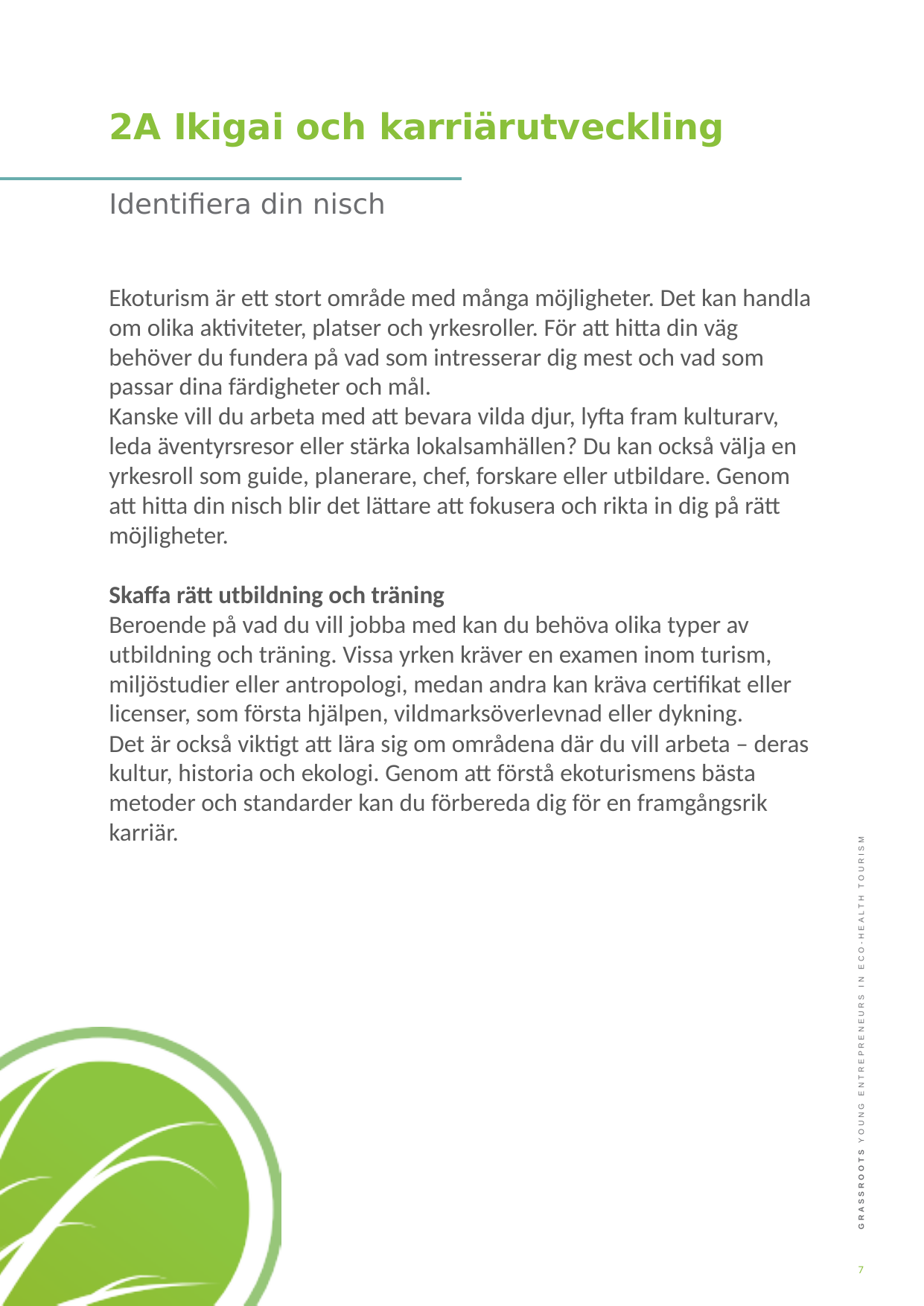

2A Ikigai och karriärutveckling
Identifiera din nisch

Ekoturism är ett stort område med många möjligheter. Det kan handla om olika aktiviteter, platser och yrkesroller. För att hitta din väg behöver du fundera på vad som intresserar dig mest och vad som passar dina färdigheter och mål.
Kanske vill du arbeta med att bevara vilda djur, lyfta fram kulturarv, leda äventyrsresor eller stärka lokalsamhällen? Du kan också välja en yrkesroll som guide, planerare, chef, forskare eller utbildare. Genom att hitta din nisch blir det lättare att fokusera och rikta in dig på rätt möjligheter.

Skaffa rätt utbildning och träning
Beroende på vad du vill jobba med kan du behöva olika typer av utbildning och träning. Vissa yrken kräver en examen inom turism, miljöstudier eller antropologi, medan andra kan kräva certifikat eller licenser, som första hjälpen, vildmarksöverlevnad eller dykning.
Det är också viktigt att lära sig om områdena där du vill arbeta – deras kultur, historia och ekologi. Genom att förstå ekoturismens bästa metoder och standarder kan du förbereda dig för en framgångsrik karriär.

7